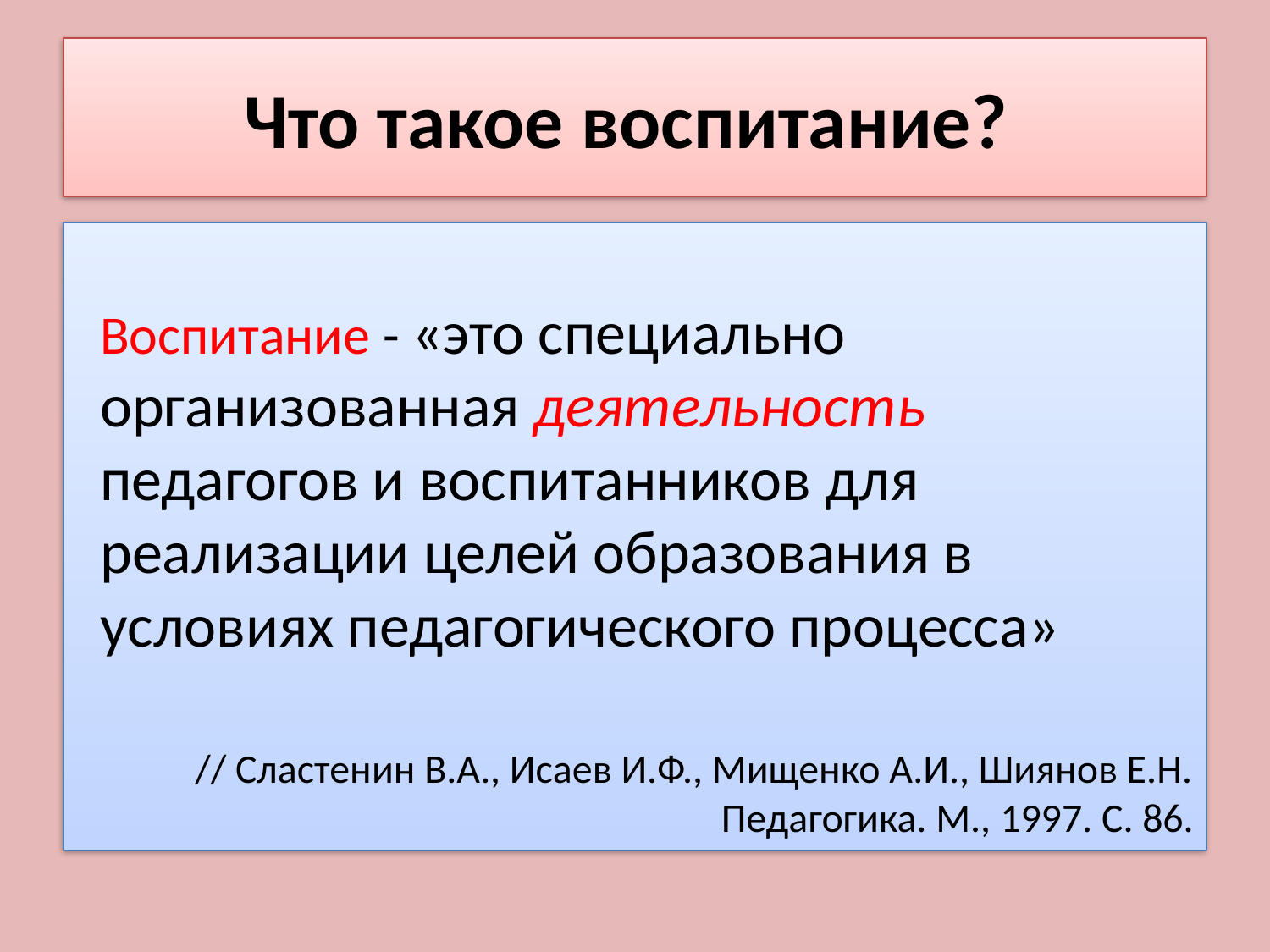

# Что такое воспитание?

Воспитание - «это специально организованная деятельность педагогов и воспитанников для реализации целей образования в условиях педагогического процесса»

// Сластенин В.А., Исаев И.Ф., Мищенко А.И., Шиянов Е.Н. Педагогика. М., 1997. С. 86.